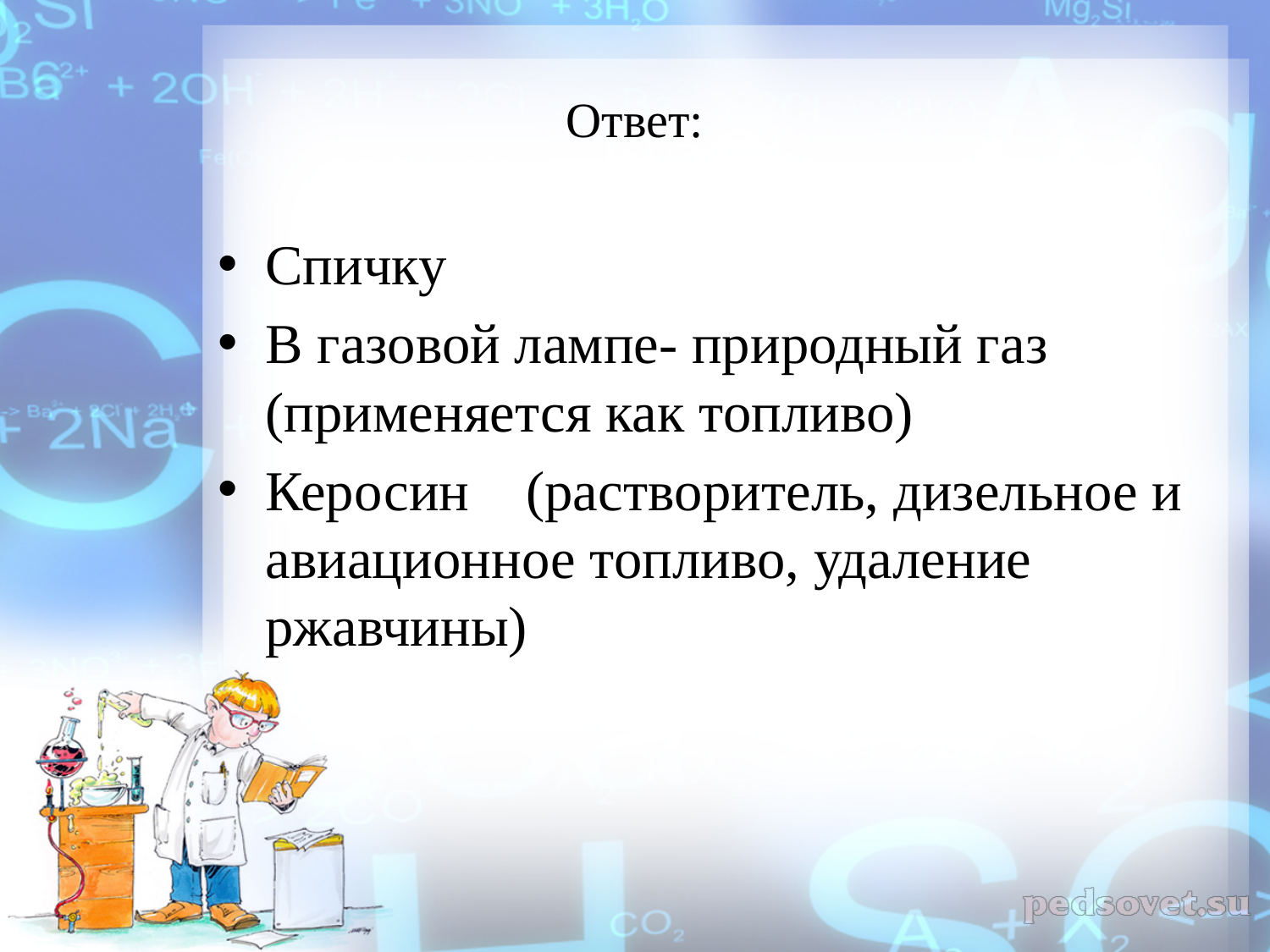

# Ответ:
Спичку
В газовой лампе- природный газ  (применяется как топливо)
Керосин    (растворитель, дизельное и авиационное топливо, удаление ржавчины)